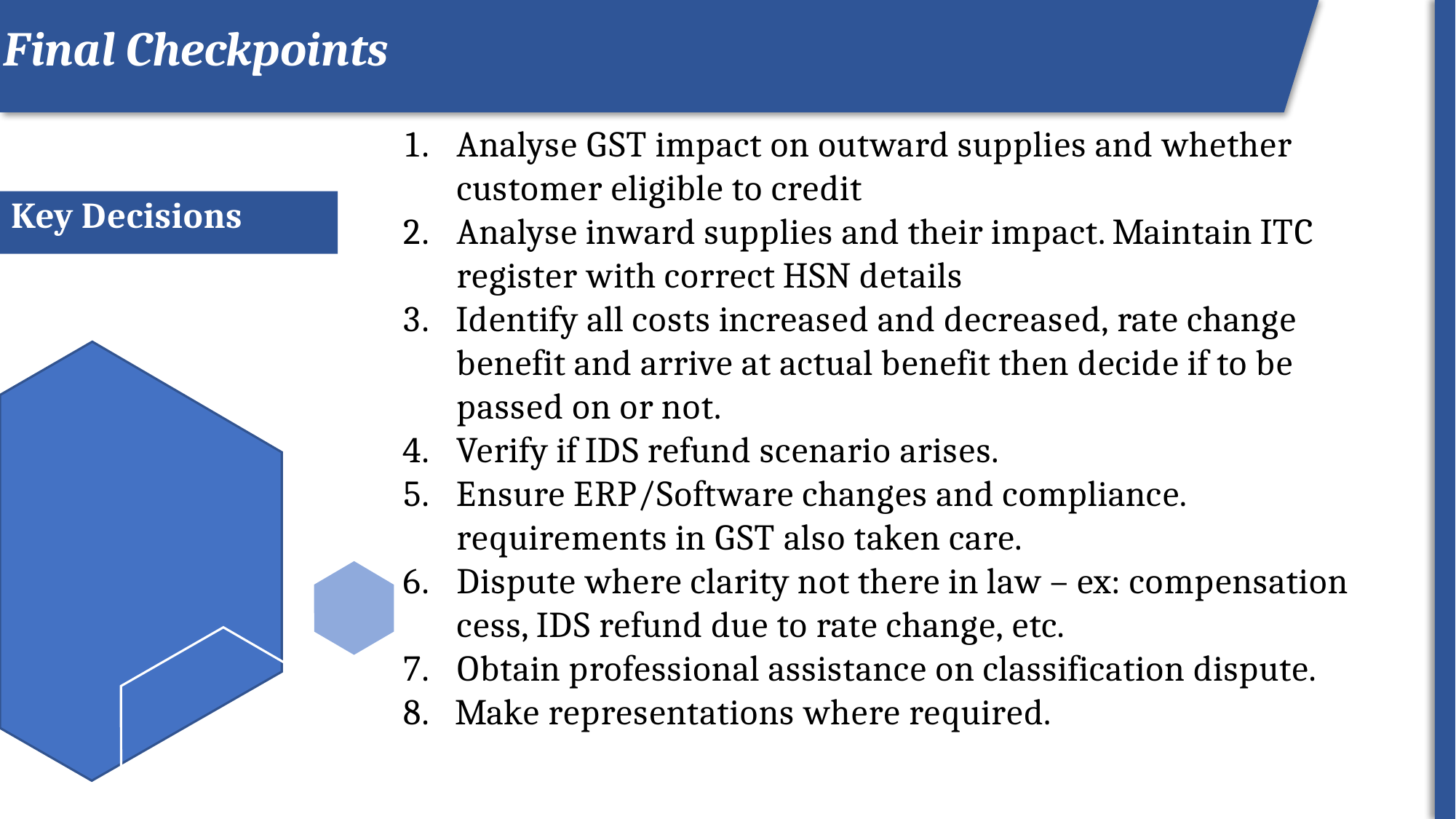

Final Checkpoints
Analyse GST impact on outward supplies and whether customer eligible to credit
Analyse inward supplies and their impact. Maintain ITC register with correct HSN details
Identify all costs increased and decreased, rate change benefit and arrive at actual benefit then decide if to be passed on or not.
Verify if IDS refund scenario arises.
Ensure ERP/Software changes and compliance. requirements in GST also taken care.
Dispute where clarity not there in law – ex: compensation cess, IDS refund due to rate change, etc.
Obtain professional assistance on classification dispute.
Make representations where required.
ROI
# Key Decisions
45